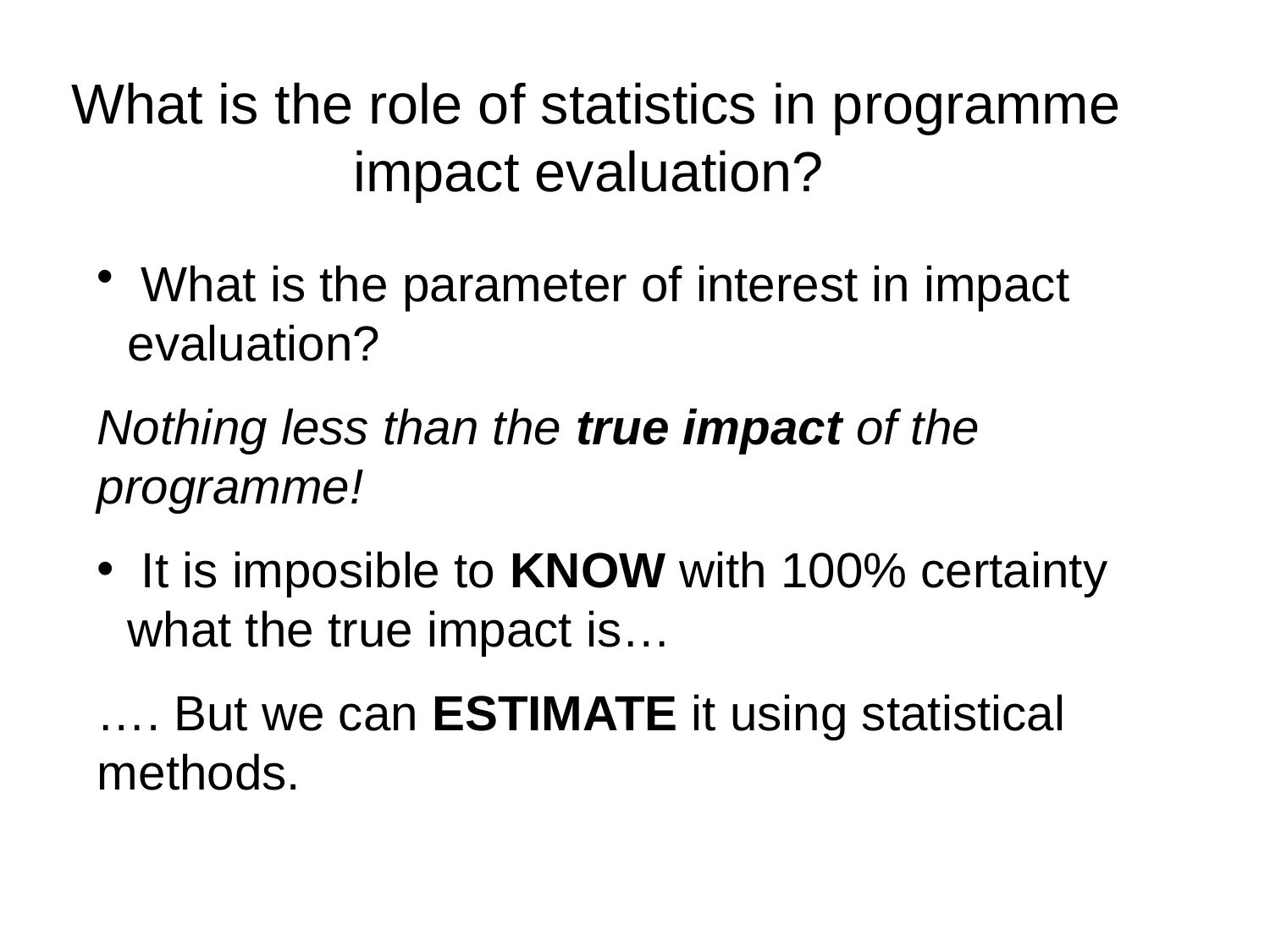

# What is the role of statistics in programme impact evaluation?
 What is the parameter of interest in impact evaluation?
Nothing less than the true impact of the programme!
 It is imposible to KNOW with 100% certainty what the true impact is…
…. But we can ESTIMATE it using statistical methods.